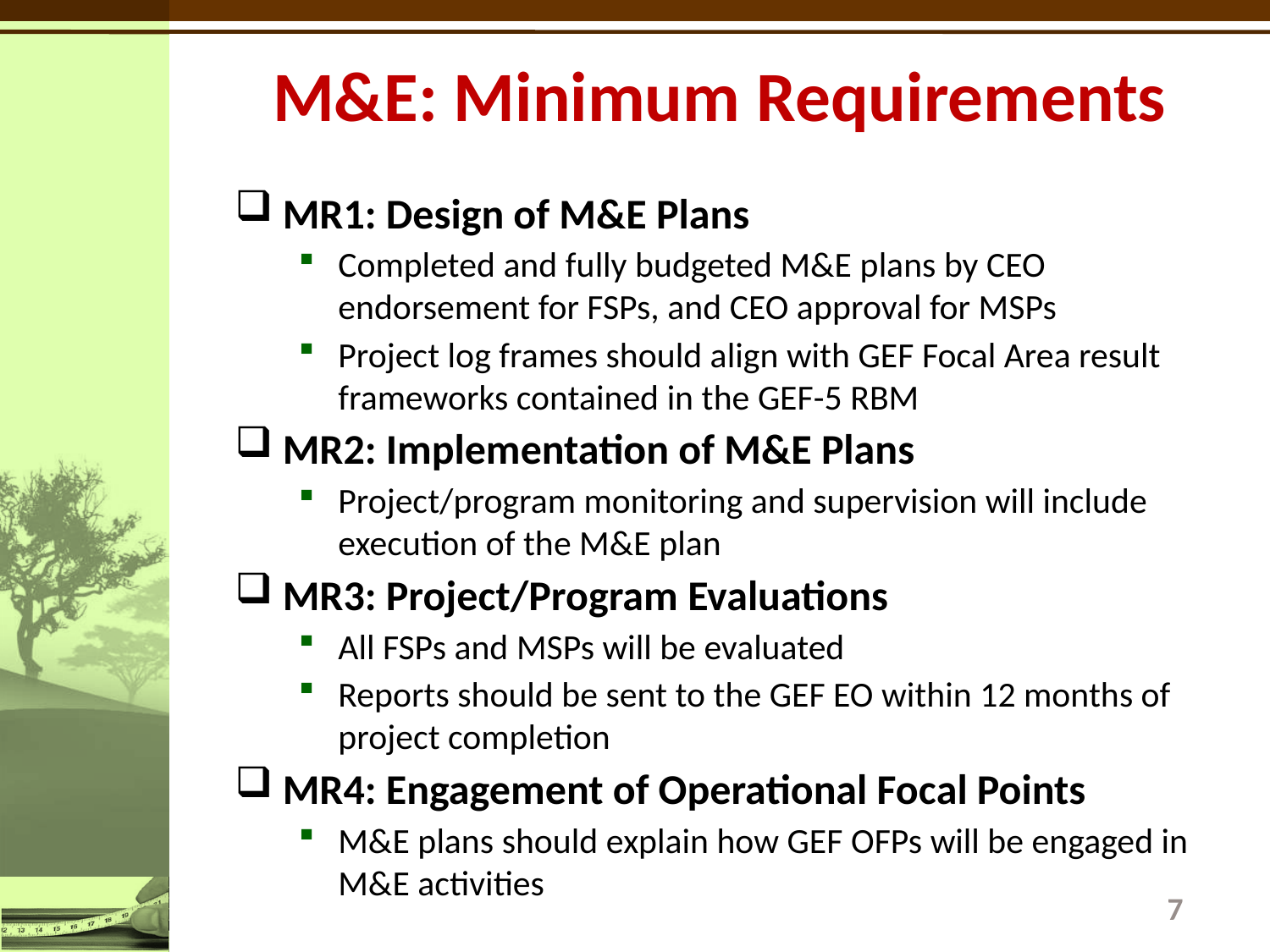

# M&E: Minimum Requirements
MR1: Design of M&E Plans
Completed and fully budgeted M&E plans by CEO endorsement for FSPs, and CEO approval for MSPs
Project log frames should align with GEF Focal Area result frameworks contained in the GEF-5 RBM
MR2: Implementation of M&E Plans
Project/program monitoring and supervision will include execution of the M&E plan
MR3: Project/Program Evaluations
All FSPs and MSPs will be evaluated
Reports should be sent to the GEF EO within 12 months of project completion
MR4: Engagement of Operational Focal Points
M&E plans should explain how GEF OFPs will be engaged in M&E activities
7